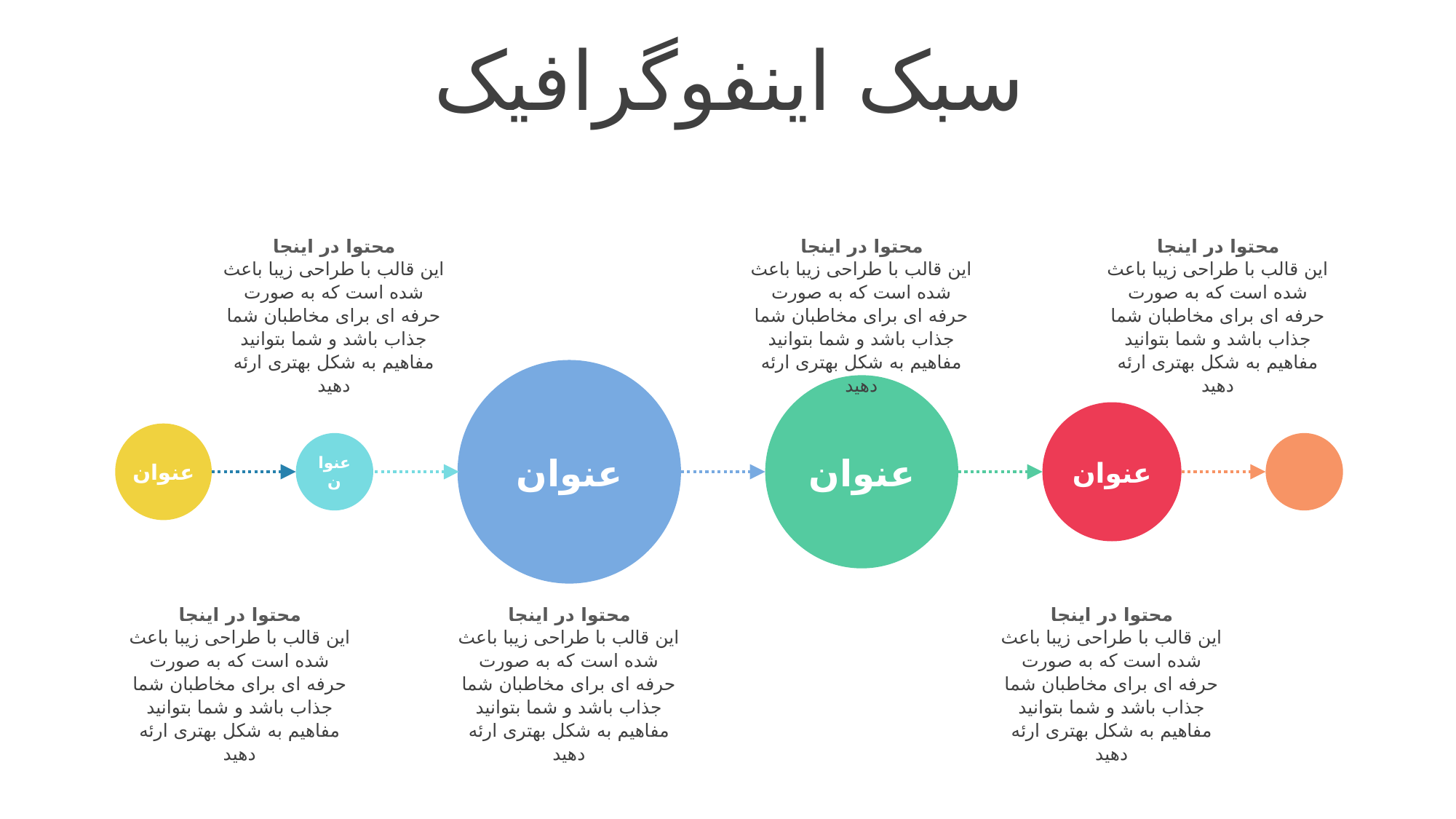

سبک اینفوگرافیک
محتوا در اینجا
این قالب با طراحی زیبا باعث شده است که به صورت حرفه ای برای مخاطبان شما جذاب باشد و شما بتوانید مفاهیم به شکل بهتری ارئه دهید
محتوا در اینجا
این قالب با طراحی زیبا باعث شده است که به صورت حرفه ای برای مخاطبان شما جذاب باشد و شما بتوانید مفاهیم به شکل بهتری ارئه دهید
محتوا در اینجا
این قالب با طراحی زیبا باعث شده است که به صورت حرفه ای برای مخاطبان شما جذاب باشد و شما بتوانید مفاهیم به شکل بهتری ارئه دهید

عنوان

عنوان
عنوان
عنوان
عنوان
محتوا در اینجا
این قالب با طراحی زیبا باعث شده است که به صورت حرفه ای برای مخاطبان شما جذاب باشد و شما بتوانید مفاهیم به شکل بهتری ارئه دهید
محتوا در اینجا
این قالب با طراحی زیبا باعث شده است که به صورت حرفه ای برای مخاطبان شما جذاب باشد و شما بتوانید مفاهیم به شکل بهتری ارئه دهید
محتوا در اینجا
این قالب با طراحی زیبا باعث شده است که به صورت حرفه ای برای مخاطبان شما جذاب باشد و شما بتوانید مفاهیم به شکل بهتری ارئه دهید